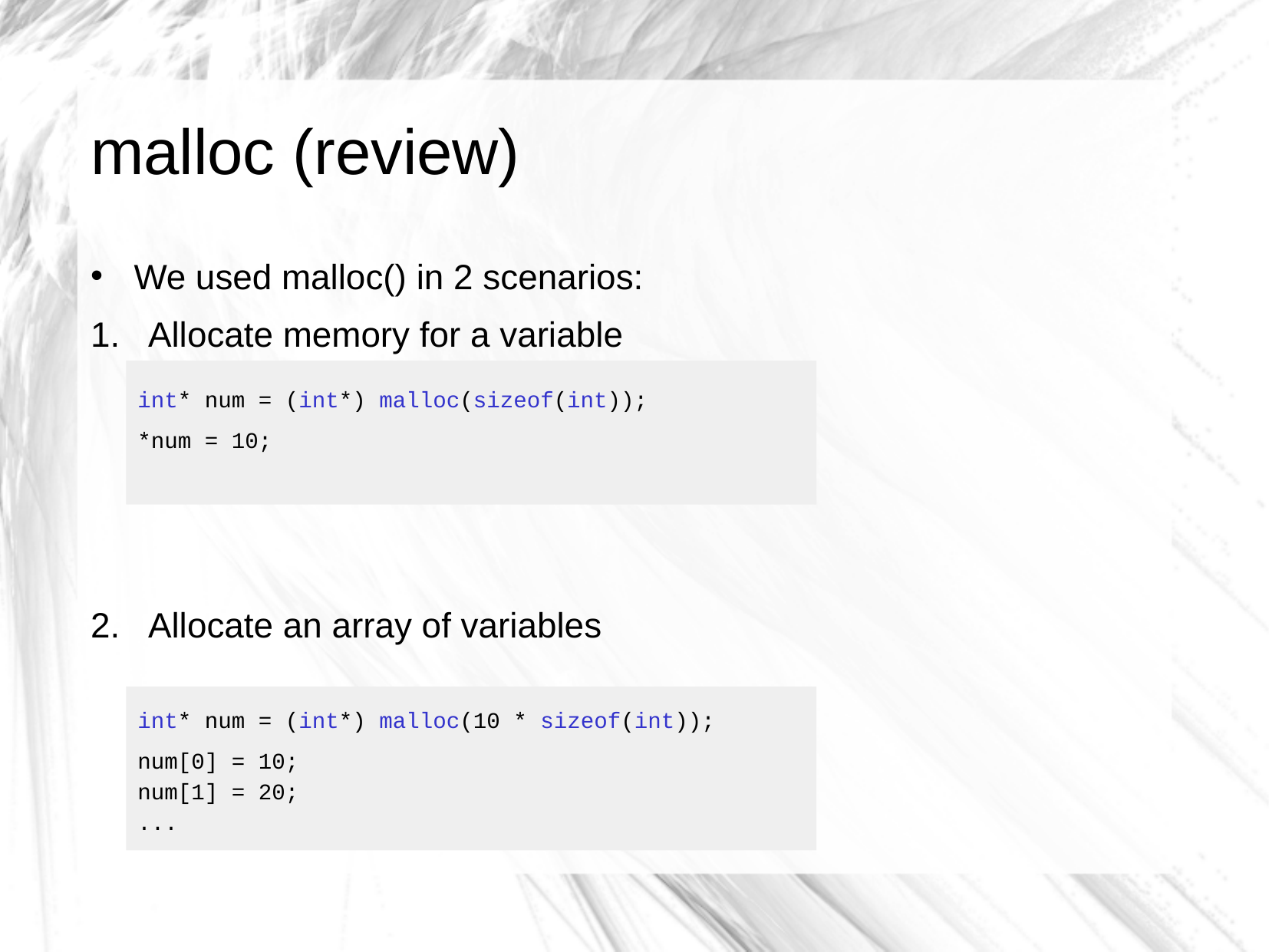

# malloc (review)
We used malloc() in 2 scenarios:
Allocate memory for a variable

Allocate an array of variables
int* num = (int*) malloc(sizeof(int));
*num = 10;
int* num = (int*) malloc(10 * sizeof(int));
num[0] = 10;
num[1] = 20;
...